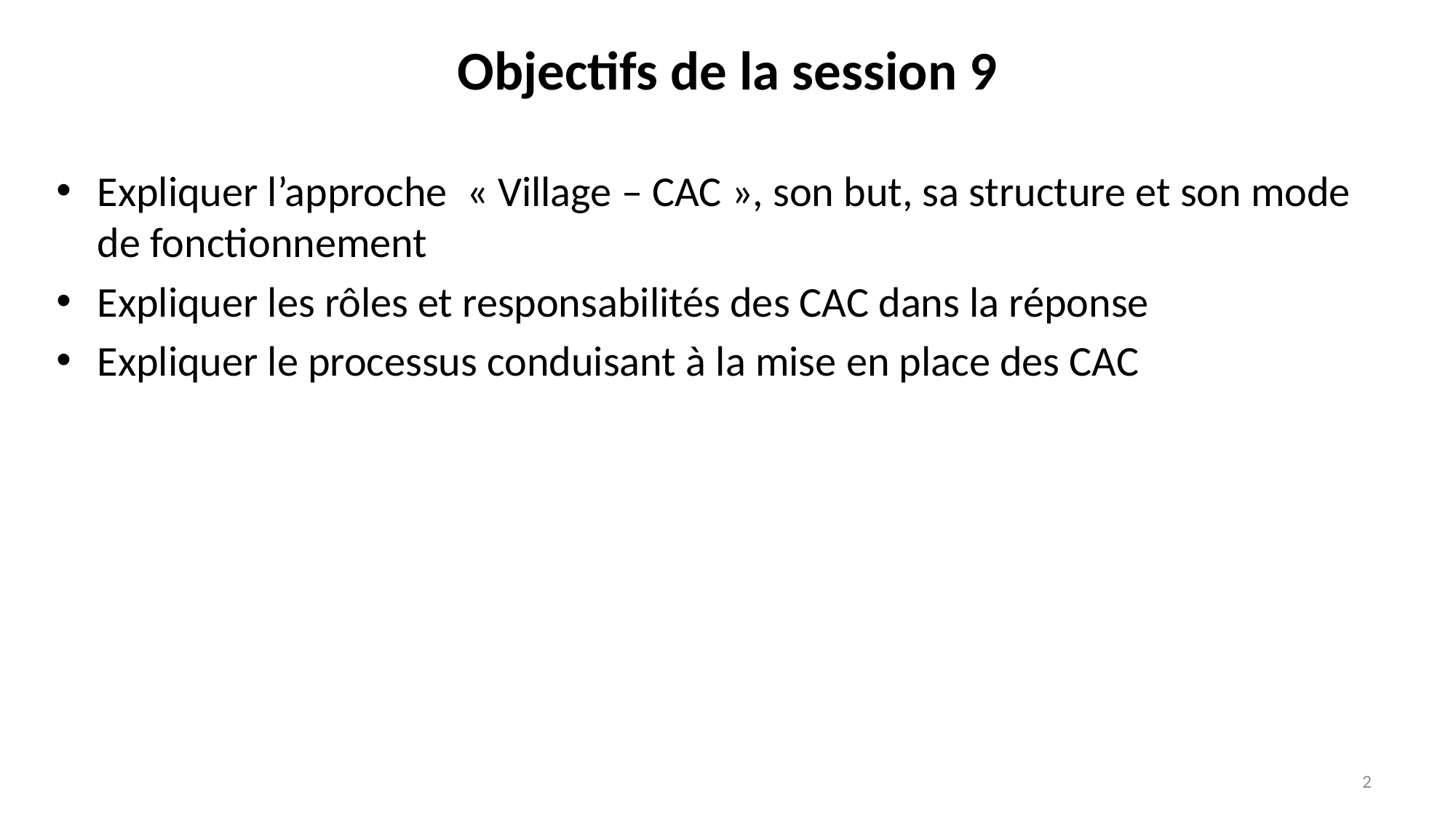

# Objectifs de la session 9
Expliquer l’approche  « Village – CAC », son but, sa structure et son mode de fonctionnement
Expliquer les rôles et responsabilités des CAC dans la réponse
Expliquer le processus conduisant à la mise en place des CAC
2